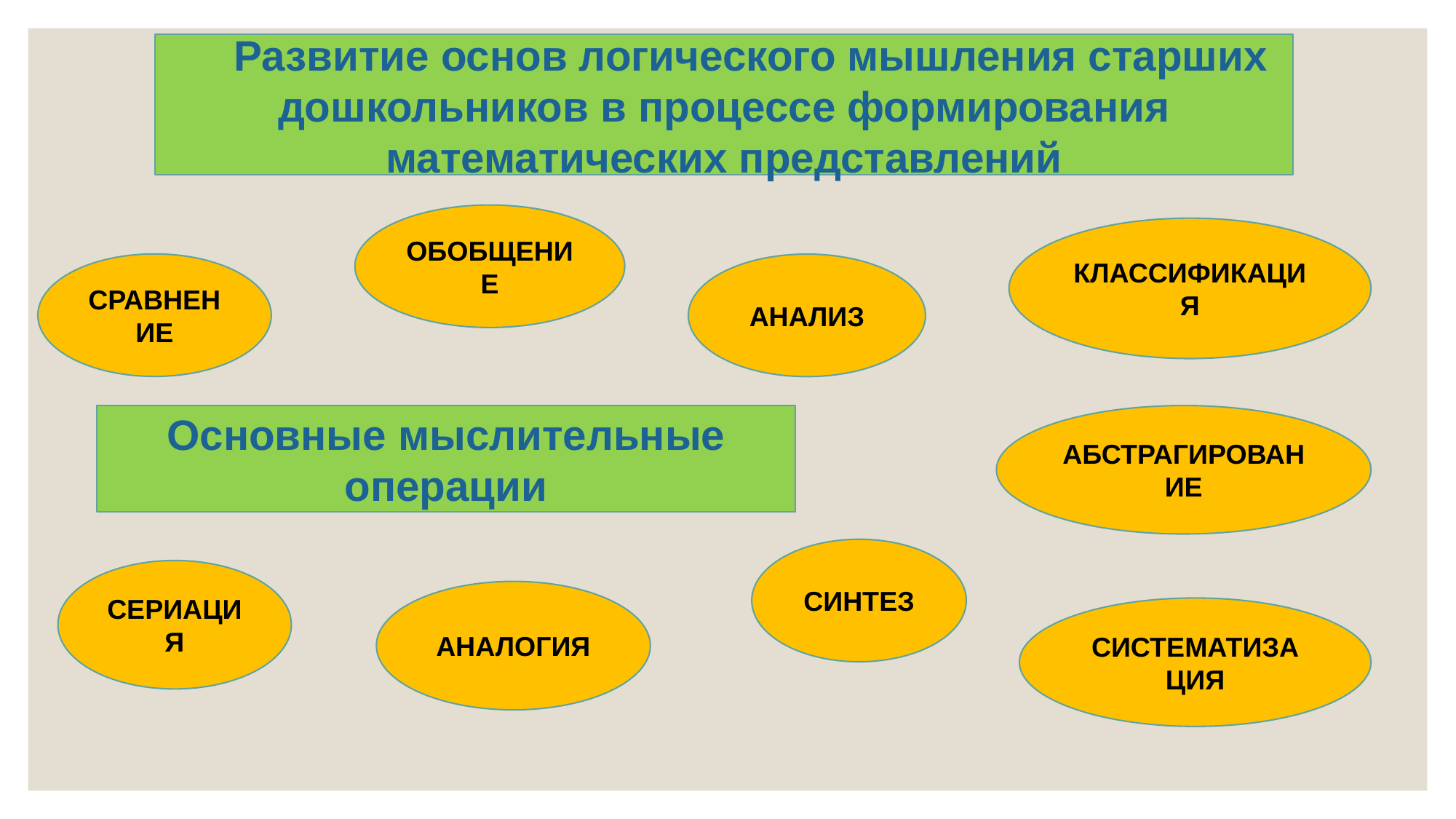

Развитие основ логического мышления старших дошкольников в процессе формирования математических представлений
ОБОБЩЕНИЕ
КЛАССИФИКАЦИЯ
СРАВНЕНИЕ
АНАЛИЗ
АБСТРАГИРОВАНИЕ
Основные мыслительные операции
СИНТЕЗ
СЕРИАЦИЯ
АНАЛОГИЯ
СИСТЕМАТИЗАЦИЯ